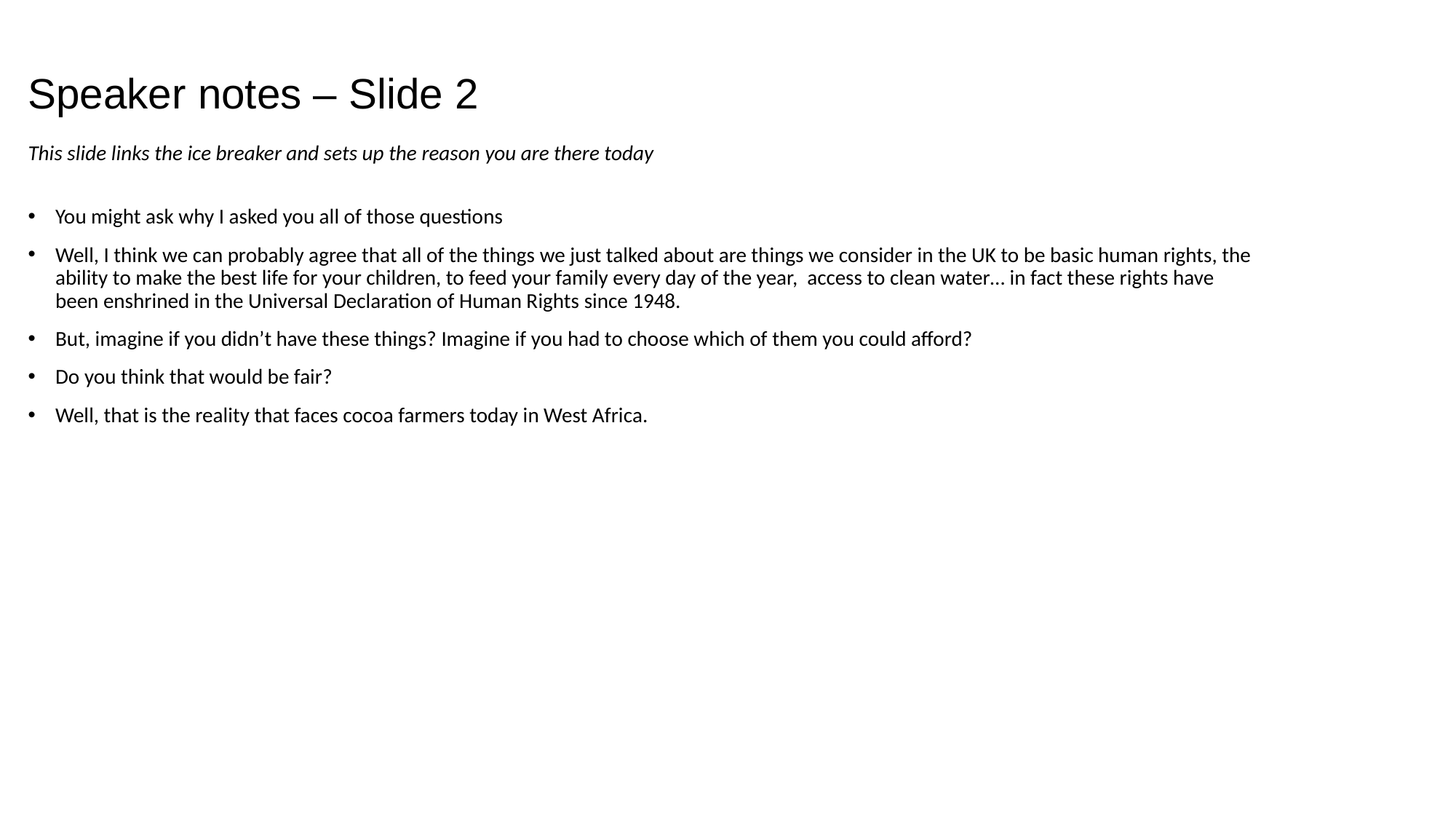

# Speaker notes – Slide 2
This slide links the ice breaker and sets up the reason you are there today
You might ask why I asked you all of those questions
Well, I think we can probably agree that all of the things we just talked about are things we consider in the UK to be basic human rights, the ability to make the best life for your children, to feed your family every day of the year,  access to clean water… in fact these rights have been enshrined in the Universal Declaration of Human Rights since 1948.
But, imagine if you didn’t have these things? Imagine if you had to choose which of them you could afford?
Do you think that would be fair?
Well, that is the reality that faces cocoa farmers today in West Africa.